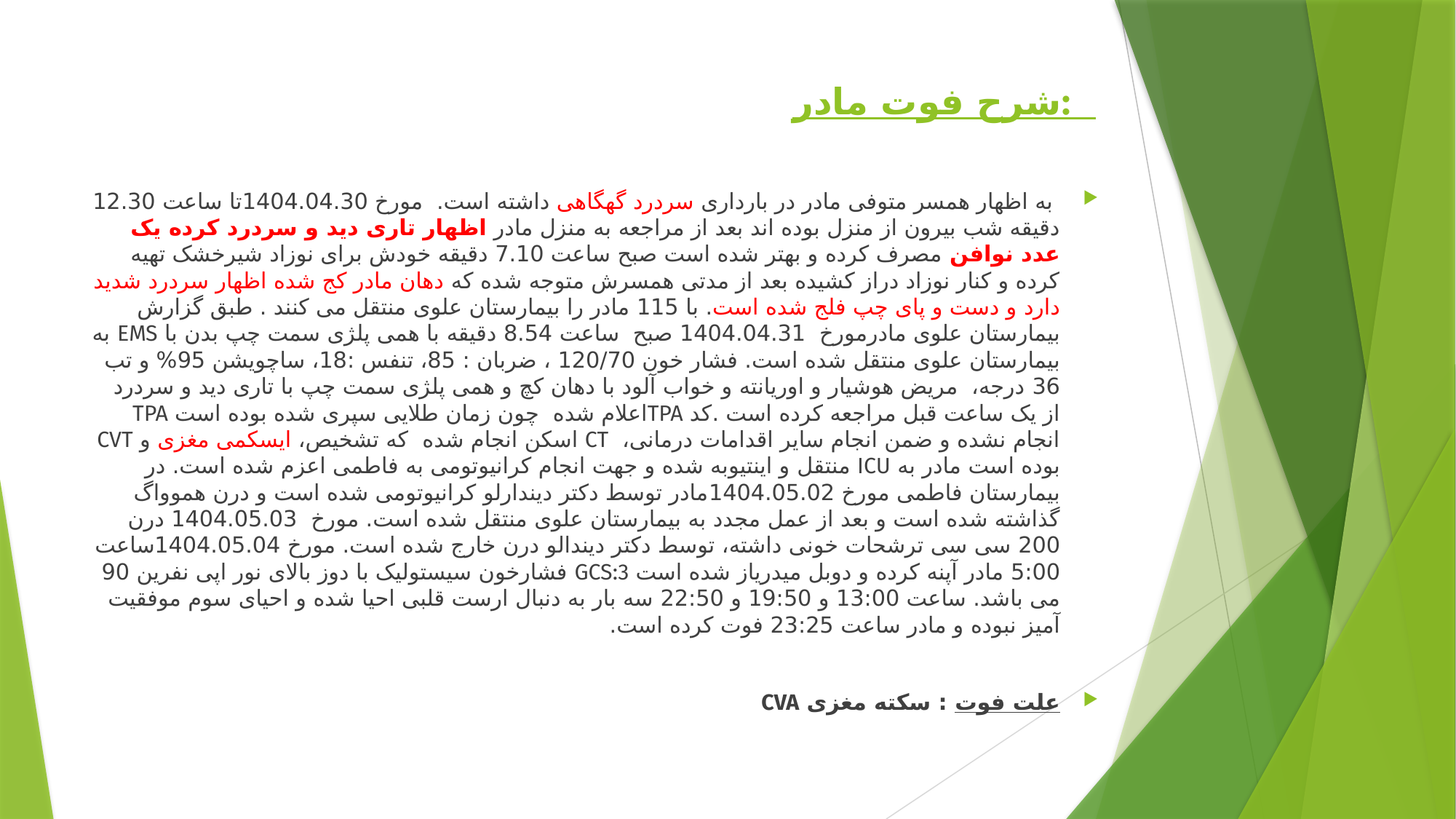

# شرح فوت مادر:
 به اظهار همسر متوفی مادر در بارداری سردرد گهگاهی داشته است.  مورخ 1404.04.30تا ساعت 12.30 دقیقه شب بیرون از منزل بوده اند بعد از مراجعه به منزل مادر اظهار تاری دید و سردرد کرده یک عدد نوافن مصرف کرده و بهتر شده است صبح ساعت 7.10 دقیقه خودش برای نوزاد شیرخشک تهیه کرده و کنار نوزاد دراز کشیده بعد از مدتی همسرش متوجه شده که دهان مادر کج شده اظهار سردرد شدید دارد و دست و پای چپ فلج شده است. با 115 مادر را بیمارستان علوی منتقل می کنند . طبق گزارش بیمارستان علوی مادرمورخ  1404.04.31 صبح  ساعت 8.54 دقیقه با همی پلژی سمت چپ بدن با EMS به بیمارستان علوی منتقل شده است. فشار خون 120/70 ، ضربان : 85، تنفس :18، ساچویشن 95% و تب 36 درجه،  مریض هوشیار و اوریانته و خواب آلود با دهان کچ و همی پلژی سمت چپ با تاری دید و سردرد از یک ساعت قبل مراجعه کرده است .کد TPAاعلام شده  چون زمان طلایی سپری شده بوده است TPA انجام نشده و ضمن انجام سایر اقدامات درمانی،  CT اسکن انجام شده  که تشخیص، ایسکمی مغزی و CVT بوده است مادر به ICU منتقل و اینتیوبه شده و جهت انجام کرانیوتومی به فاطمی اعزم شده است. در بیمارستان فاطمی مورخ 1404.05.02مادر توسط دکتر دیندارلو کرانیوتومی شده است و درن هموواگ گذاشته شده است و بعد از عمل مجدد به بیمارستان علوی منتقل شده است. مورخ  1404.05.03 درن 200 سی سی ترشحات خونی داشته، توسط دکتر دیندالو درن خارج شده است. مورخ 1404.05.04ساعت 5:00 مادر آپنه کرده و دوبل میدریاز شده است GCS:3 فشارخون سیستولیک با دوز بالای نور اپی نفرین 90 می باشد. ساعت 13:00 و 19:50 و 22:50 سه بار به دنبال ارست قلبی احیا شده و احیای سوم موفقیت آمیز نبوده و مادر ساعت 23:25 فوت کرده است.

علت فوت : سکته مغزی CVA